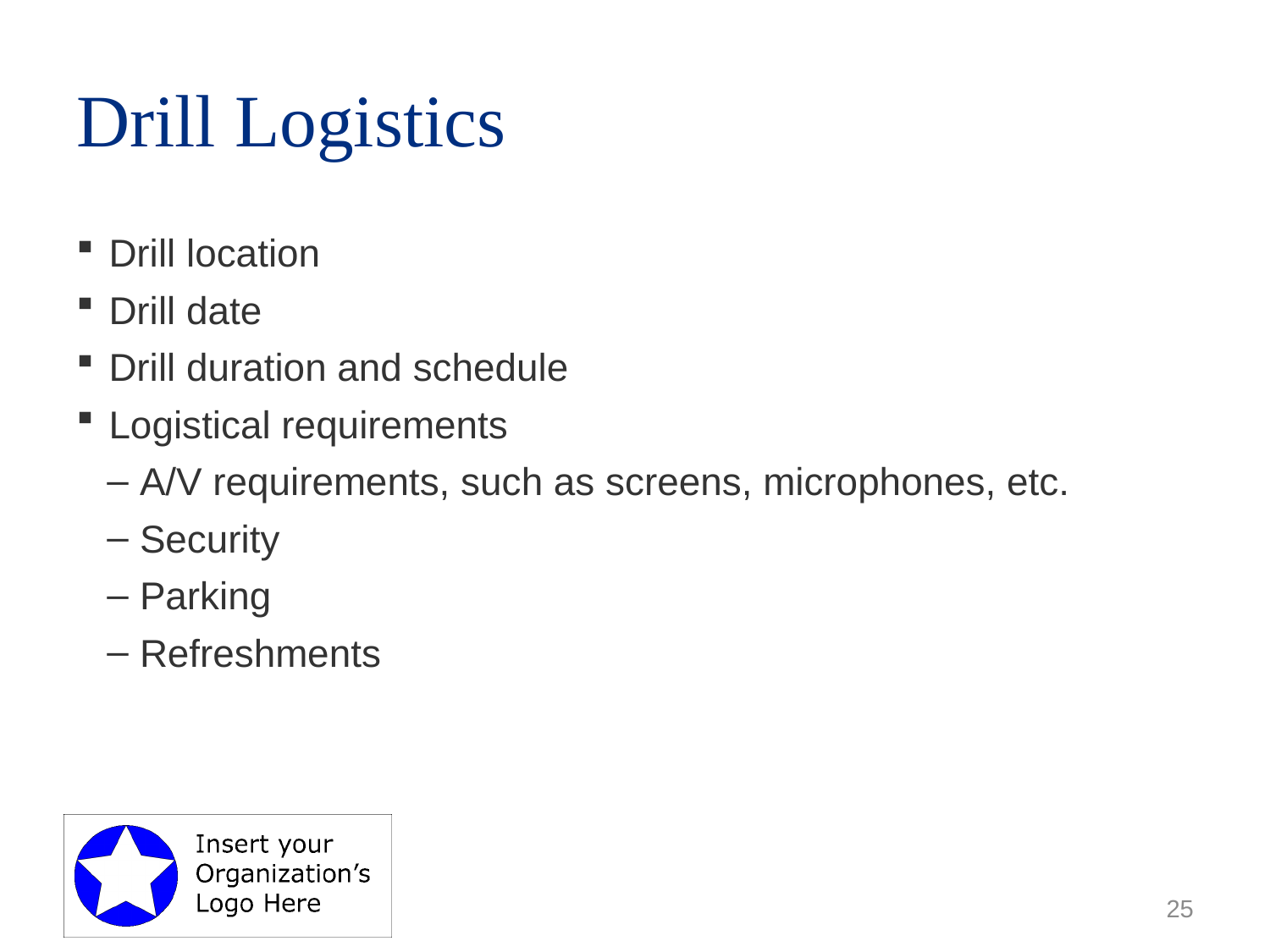

# Drill Logistics
Drill location
Drill date
Drill duration and schedule
Logistical requirements
A/V requirements, such as screens, microphones, etc.
Security
Parking
Refreshments

25